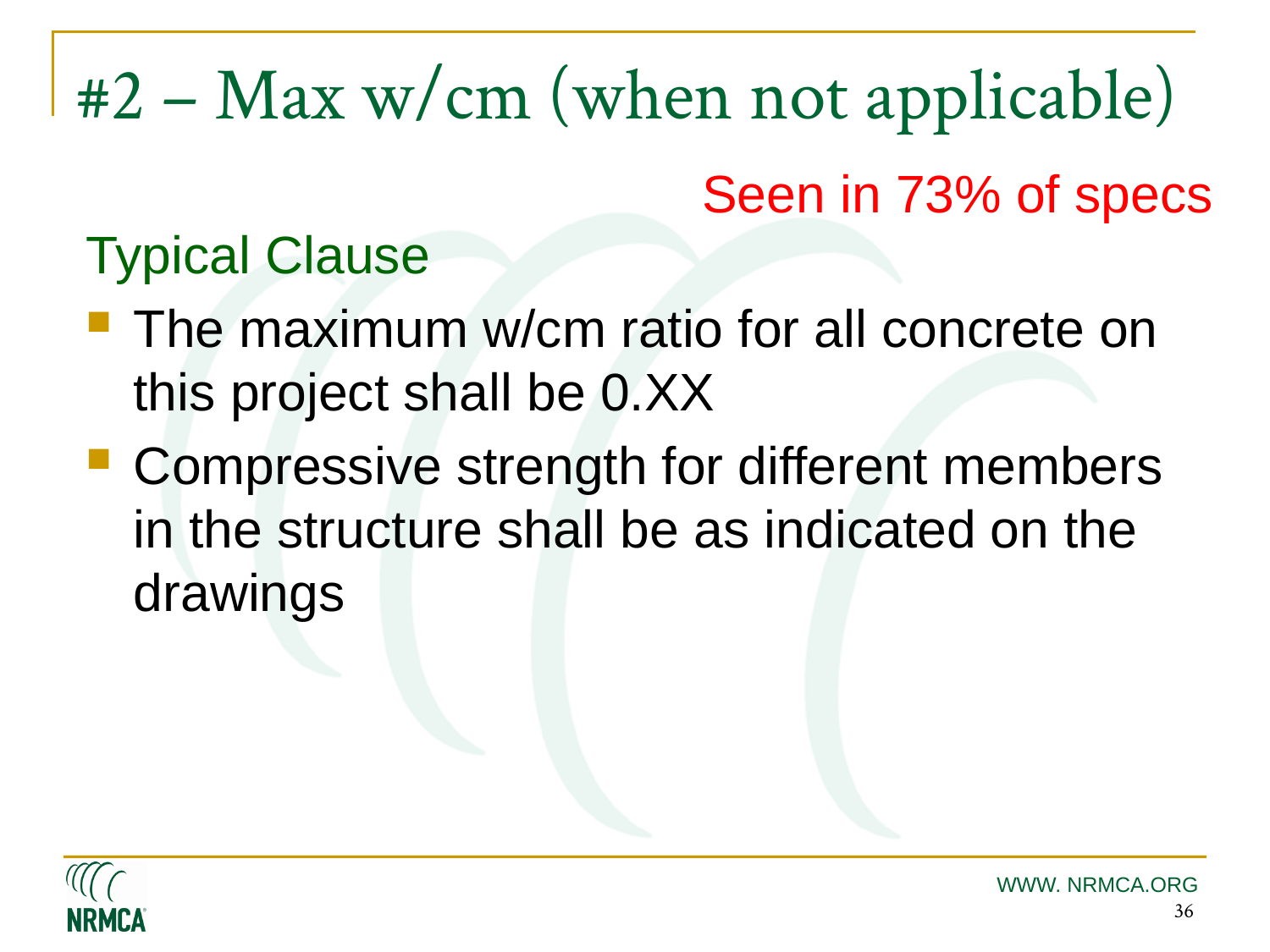

# #2 – Max w/cm (when not applicable)
Seen in 73% of specs
Typical Clause
The maximum w/cm ratio for all concrete on this project shall be 0.XX
Compressive strength for different members in the structure shall be as indicated on the drawings

36